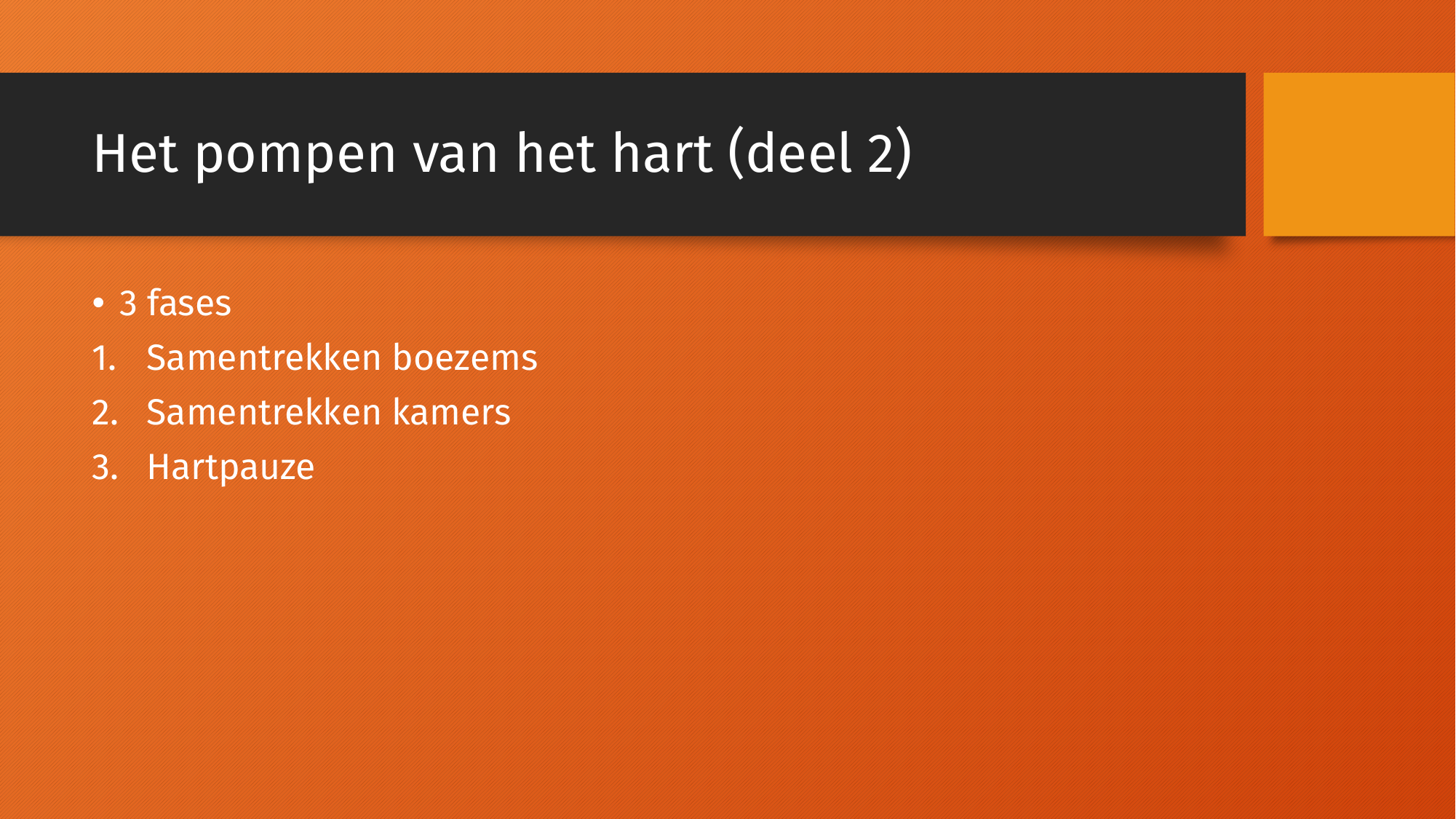

# Het pompen van het hart (deel 2)
3 fases
Samentrekken boezems
Samentrekken kamers
Hartpauze